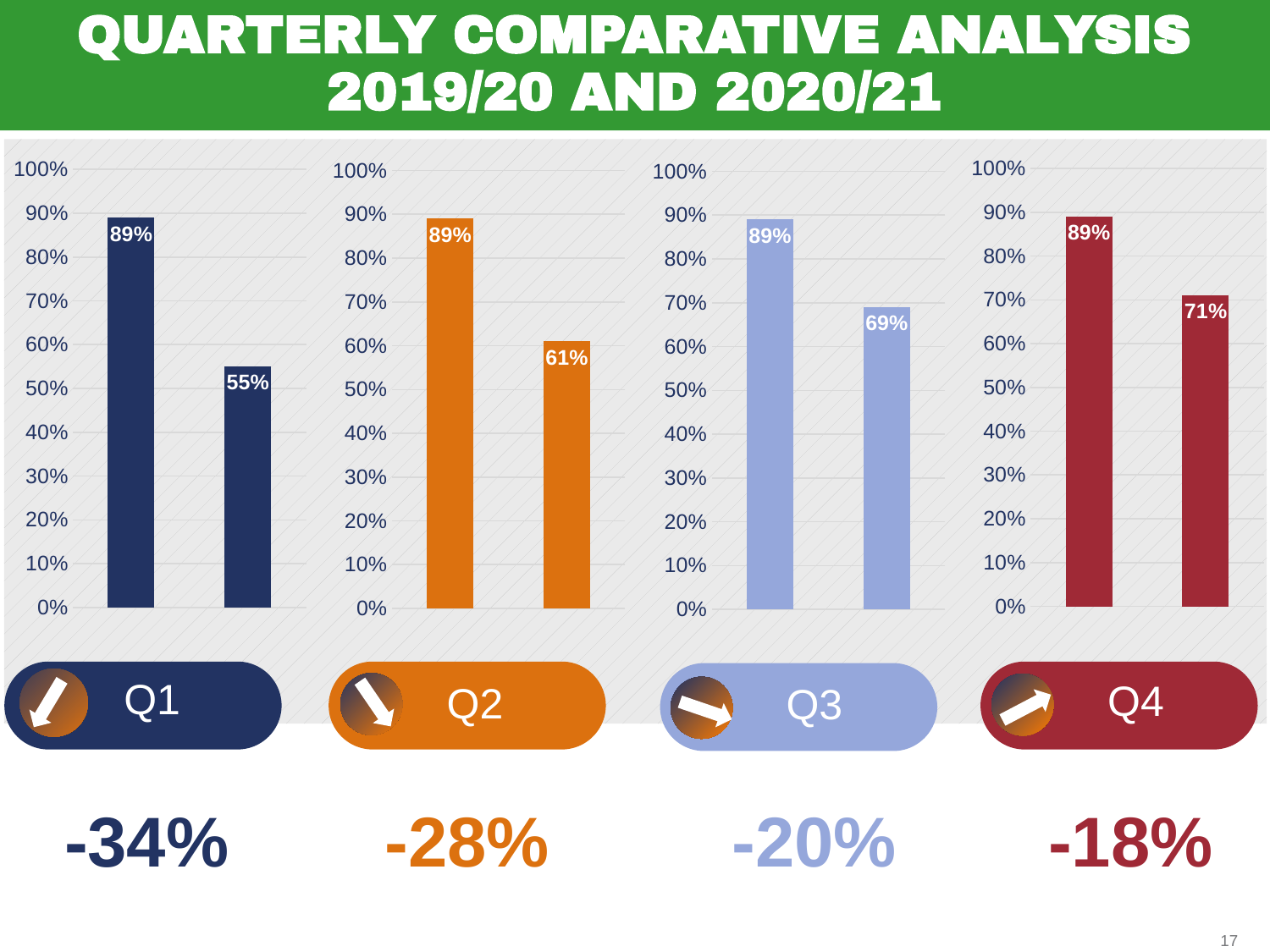

# QUARTERLY COMPARATIVE ANALYSIS 2019/20 AND 2020/21

### Chart

| Category | Series 1 |
|---|---|
| 2019/20 | 0.89 |
| 2020/21 | 0.71 |

### Chart

| Category | Series 1 | Column2 |
|---|---|---|
| 2019/20 | 0.89 | None |
| 2020/21 | 0.55 | None |

### Chart

| Category | Series 1 | Series 2 |
|---|---|---|
| 2019/20 | 0.89 | None |
| 2020/21 | 0.61 | None |

### Chart

| Category | Series 1 |
|---|---|
| 2019/20 | 0.89 |
| 2020/21 | 0.69 |

Q1

Q4
Q2

Q3

-34%
-28%
-20%
-18%